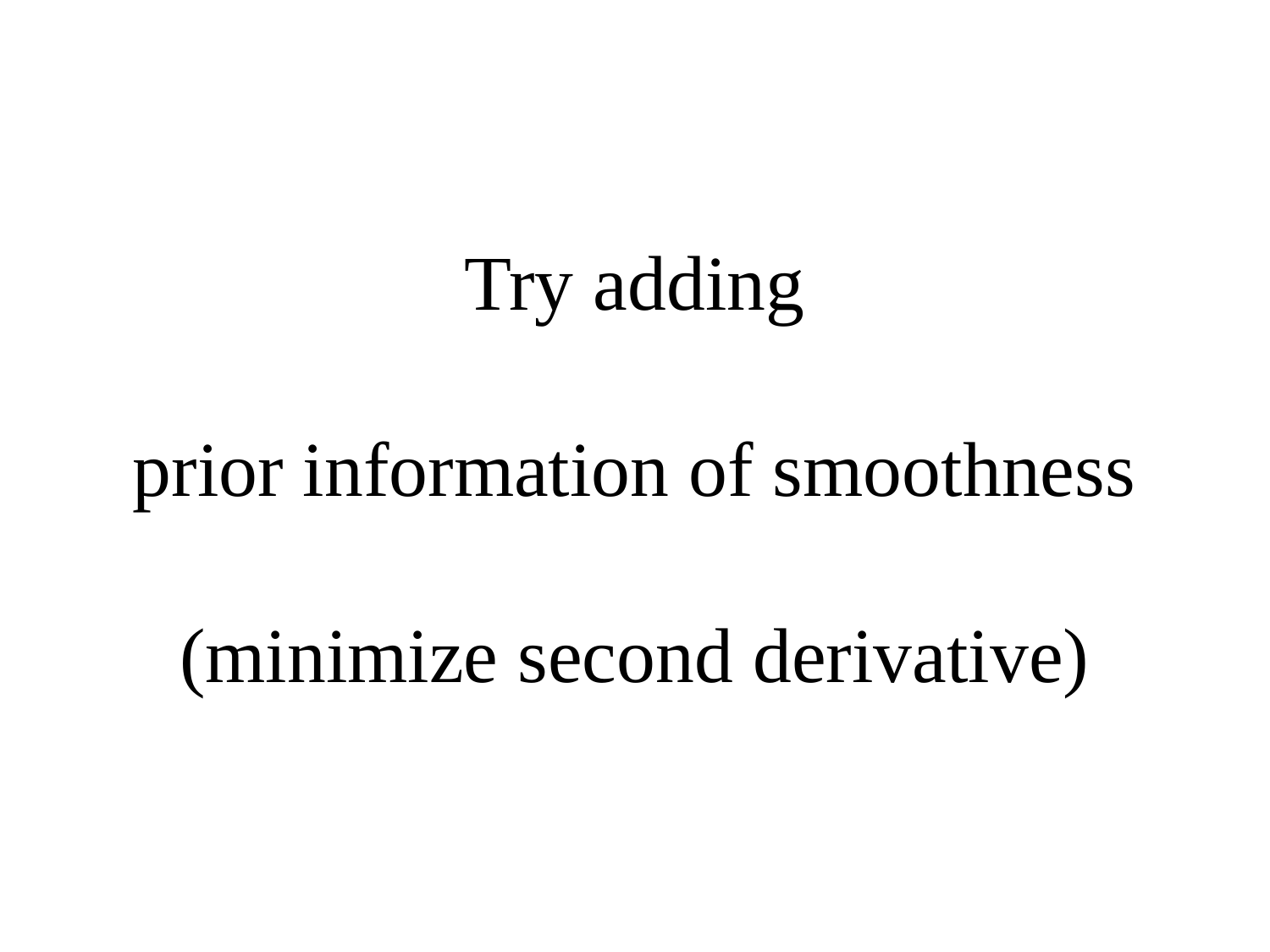

# Try adding prior information of smoothness (minimize second derivative)